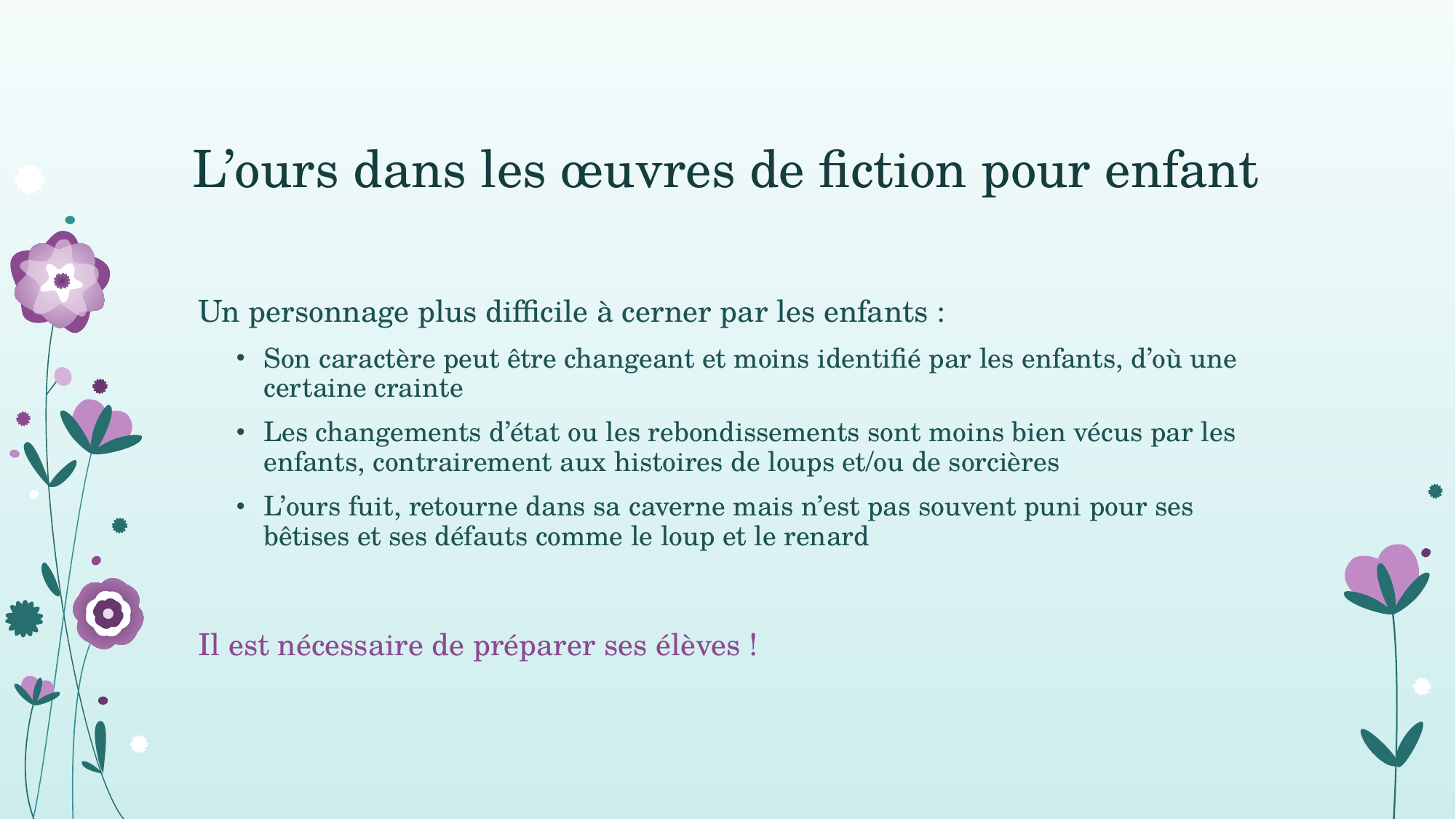

# L’ours dans les œuvres de fiction pour enfant

Un personnage plus difficile à cerner par les enfants :
Son caractère peut être changeant et moins identifié par les enfants, d’où une certaine crainte
Les changements d’état ou les rebondissements sont moins bien vécus par les enfants, contrairement aux histoires de loups et/ou de sorcières
L’ours fuit, retourne dans sa caverne mais n’est pas souvent puni pour ses bêtises et ses défauts comme le loup et le renard

Il est nécessaire de préparer ses élèves !